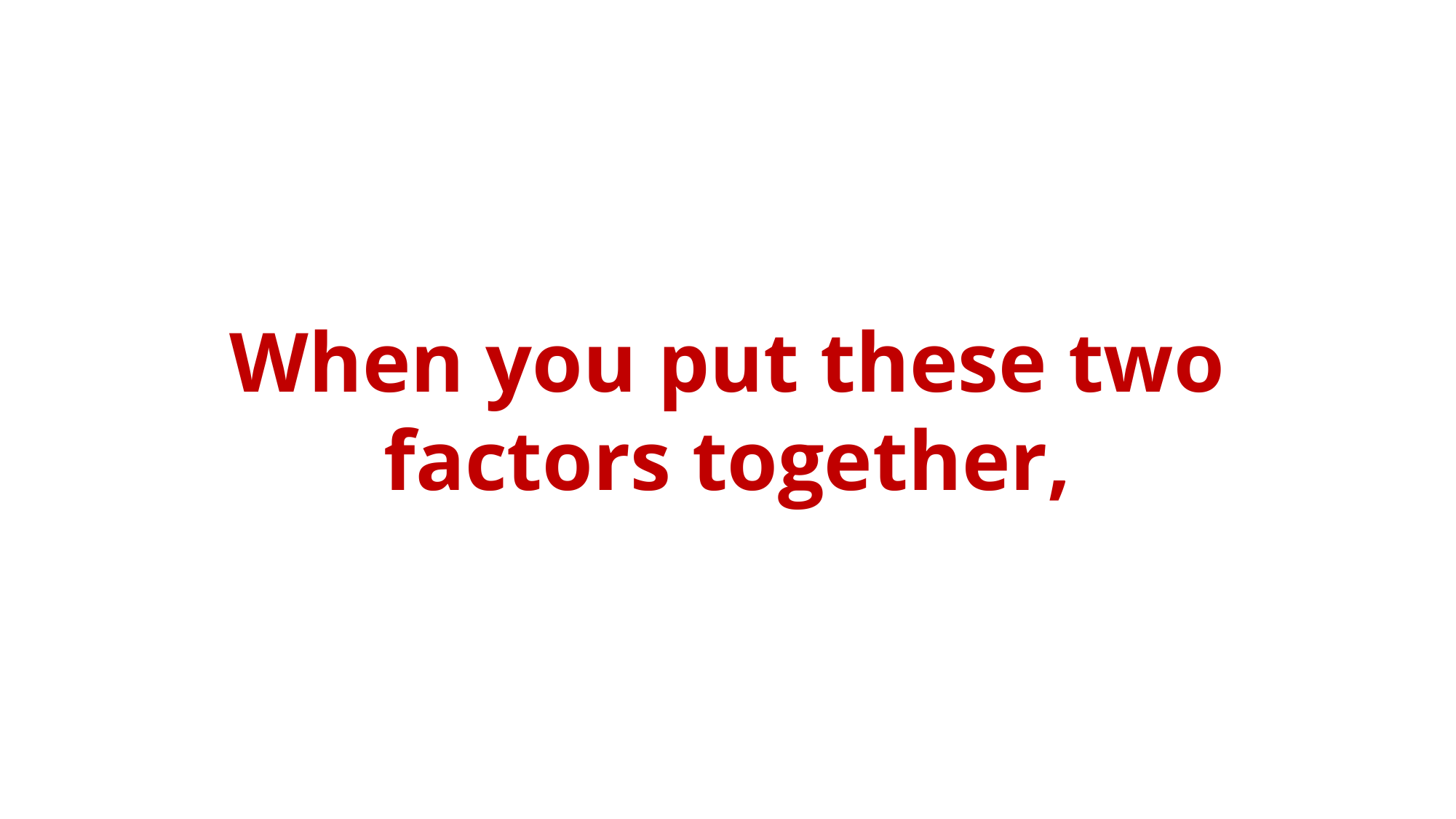

When you put these two factors together,